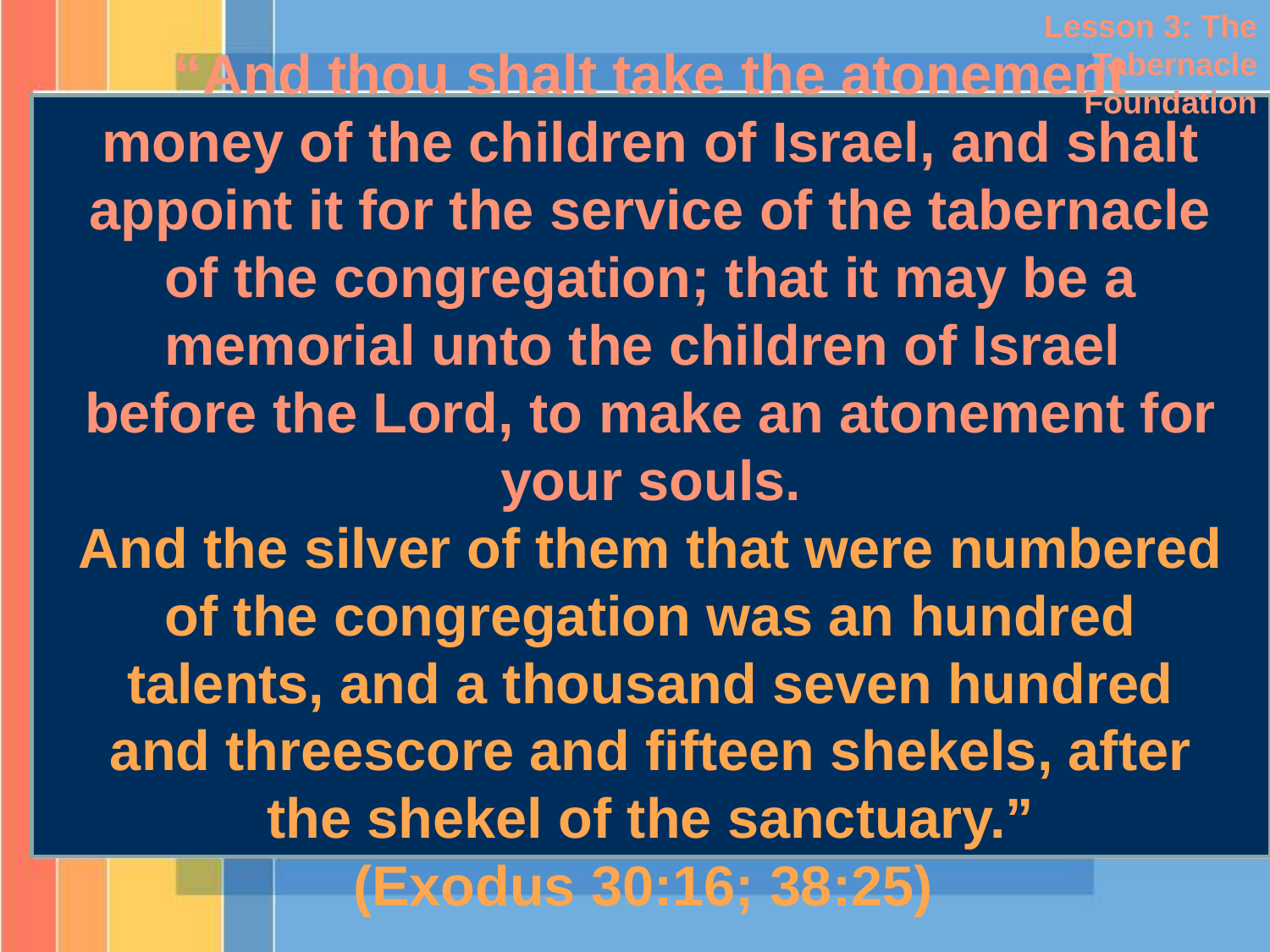

Lesson 3: The Tabernacle Foundation

“And thou shalt take the atonement money of the children of Israel, and shalt appoint it for the service of the tabernacle of the congregation; that it may be a memorial unto the children of Israel  before the Lord, to make an atonement for your souls.
And the silver of them that were numbered of the congregation was an hundred talents, and a thousand seven hundred and threescore and fifteen shekels, after the shekel of the sanctuary.”
(Exodus 30:16; 38:25)